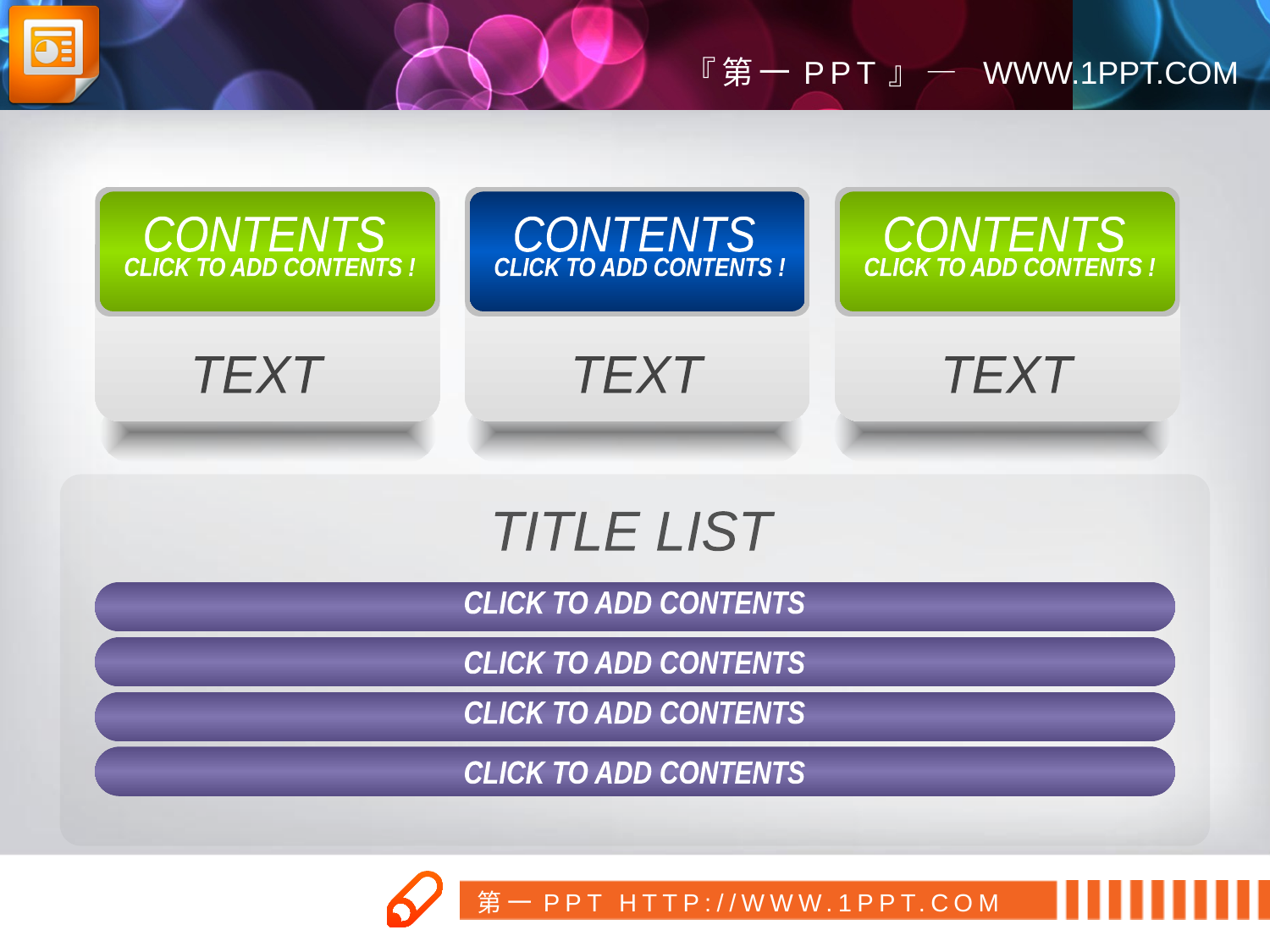

CONTENTS
CLICK TO ADD CONTENTS !
CONTENTS
CLICK TO ADD CONTENTS !
CONTENTS
CLICK TO ADD CONTENTS !
TEXT
TEXT
TEXT

TITLE LIST

CLICK TO ADD CONTENTS

CLICK TO ADD CONTENTS

CLICK TO ADD CONTENTS

CLICK TO ADD CONTENTS